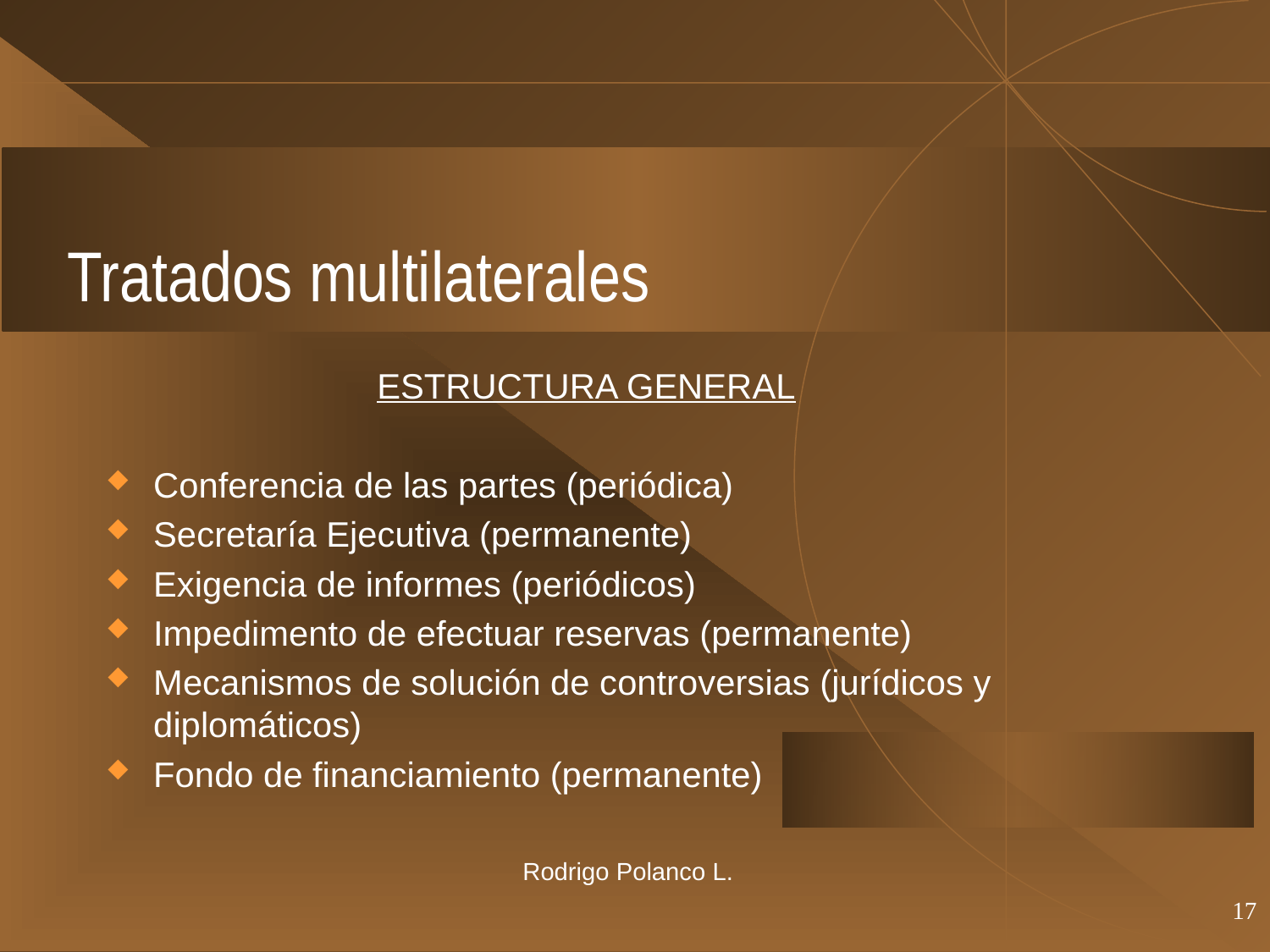

# Tratados multilaterales
ESTRUCTURA GENERAL

Conferencia de las partes (periódica)
Secretaría Ejecutiva (permanente)
Exigencia de informes (periódicos)
Impedimento de efectuar reservas (permanente)
Mecanismos de solución de controversias (jurídicos y diplomáticos)
Fondo de financiamiento (permanente)
Rodrigo Polanco L.
17